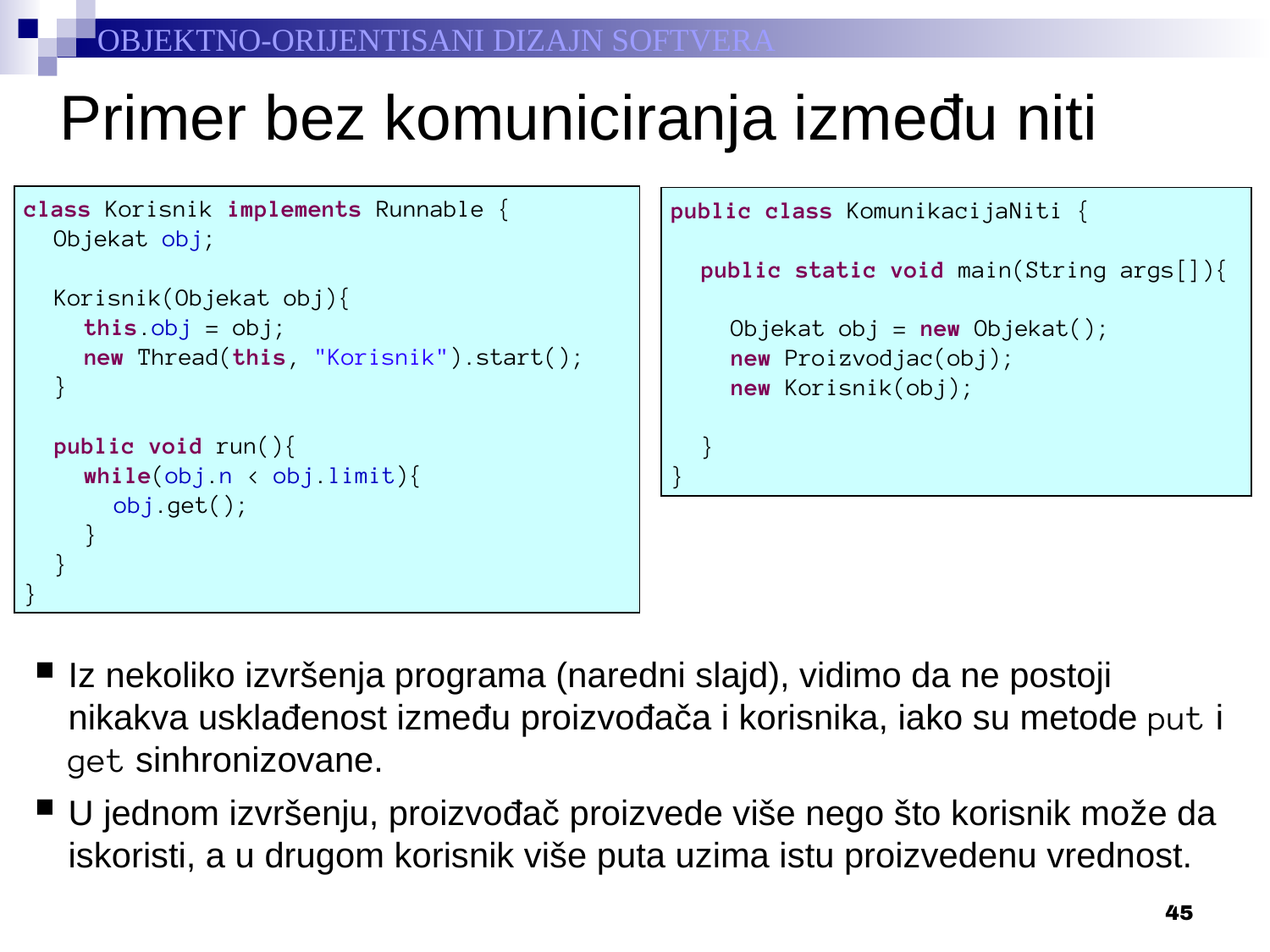

# Primer bez komuniciranja između niti
class Korisnik implements Runnable {
	Objekat obj;

	Korisnik(Objekat obj){
		this.obj = obj;
		new Thread(this, "Korisnik").start();
	}

	public void run(){
		while(obj.n < obj.limit){
			obj.get();
		}
	}
}
public class KomunikacijaNiti {

	public static void main(String args[]){

		Objekat obj = new Objekat();
		new Proizvodjac(obj);
		new Korisnik(obj);

	}
}
Iz nekoliko izvršenja programa (naredni slajd), vidimo da ne postoji nikakva usklađenost između proizvođača i korisnika, iako su metode put i get sinhronizovane.
U jednom izvršenju, proizvođač proizvede više nego što korisnik može da iskoristi, a u drugom korisnik više puta uzima istu proizvedenu vrednost.
45